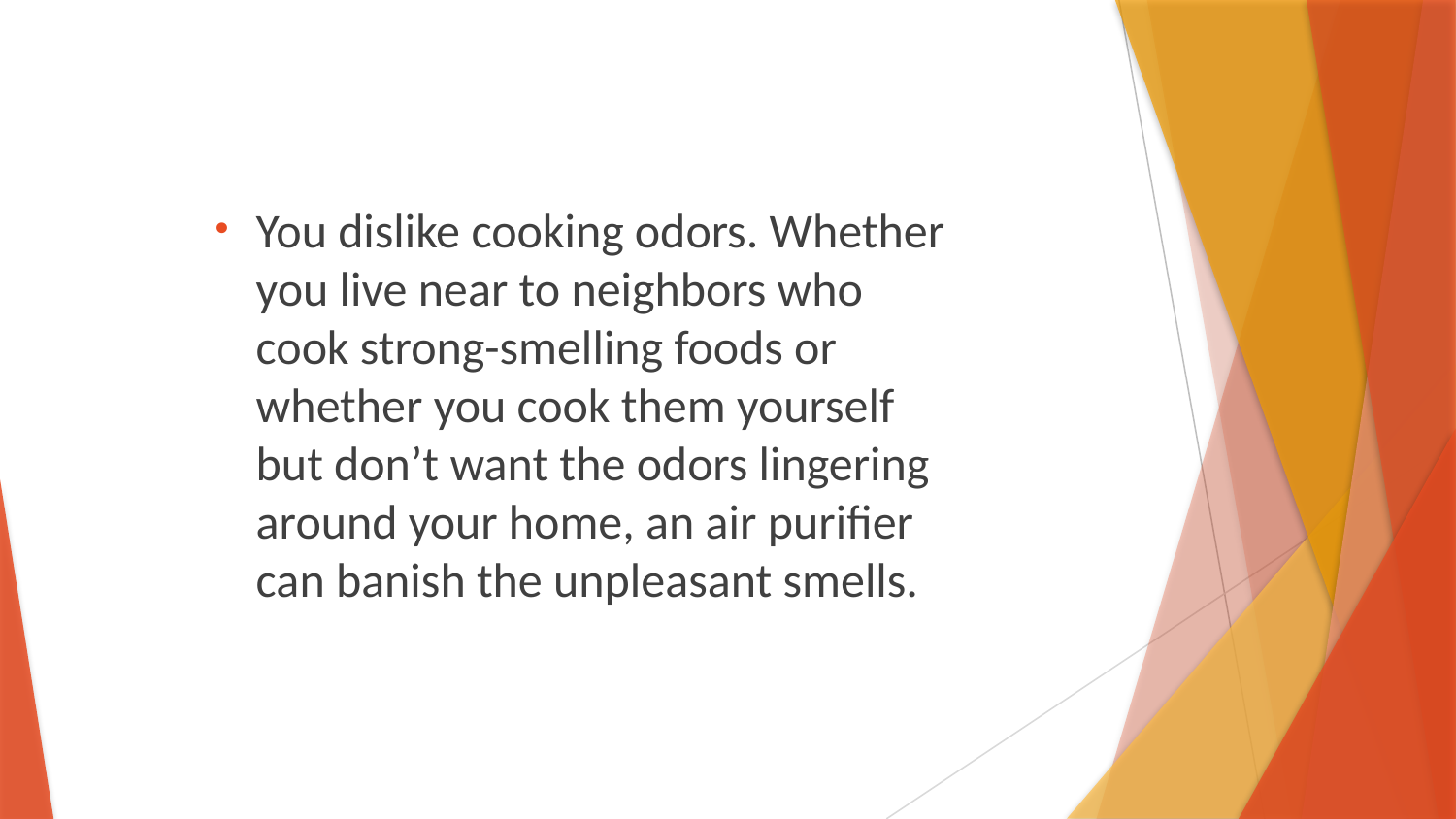

You dislike cooking odors. Whether you live near to neighbors who cook strong-smelling foods or whether you cook them yourself but don’t want the odors lingering around your home, an air purifier can banish the unpleasant smells.